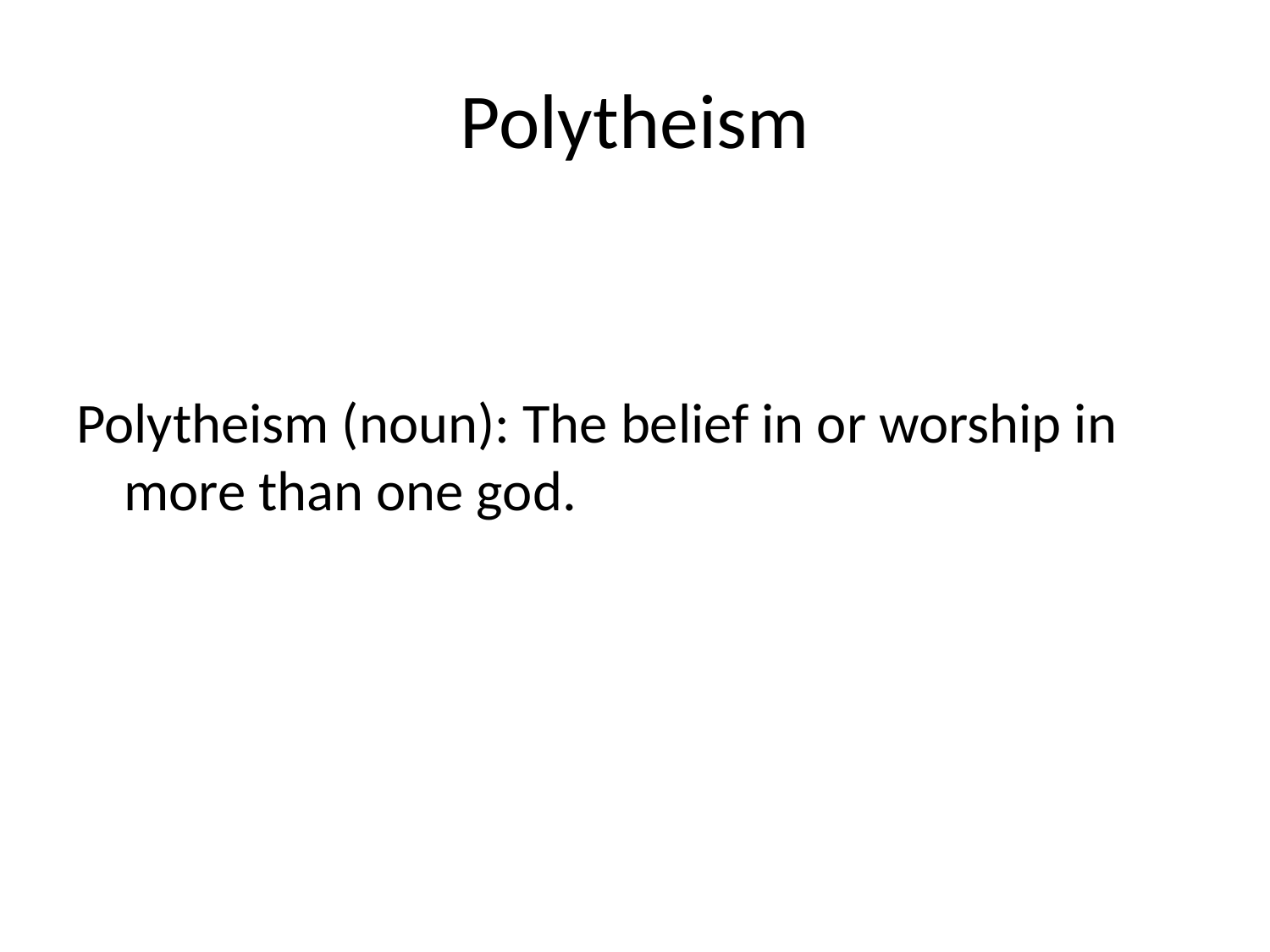

# Polytheism

Polytheism (noun): The belief in or worship in more than one god.